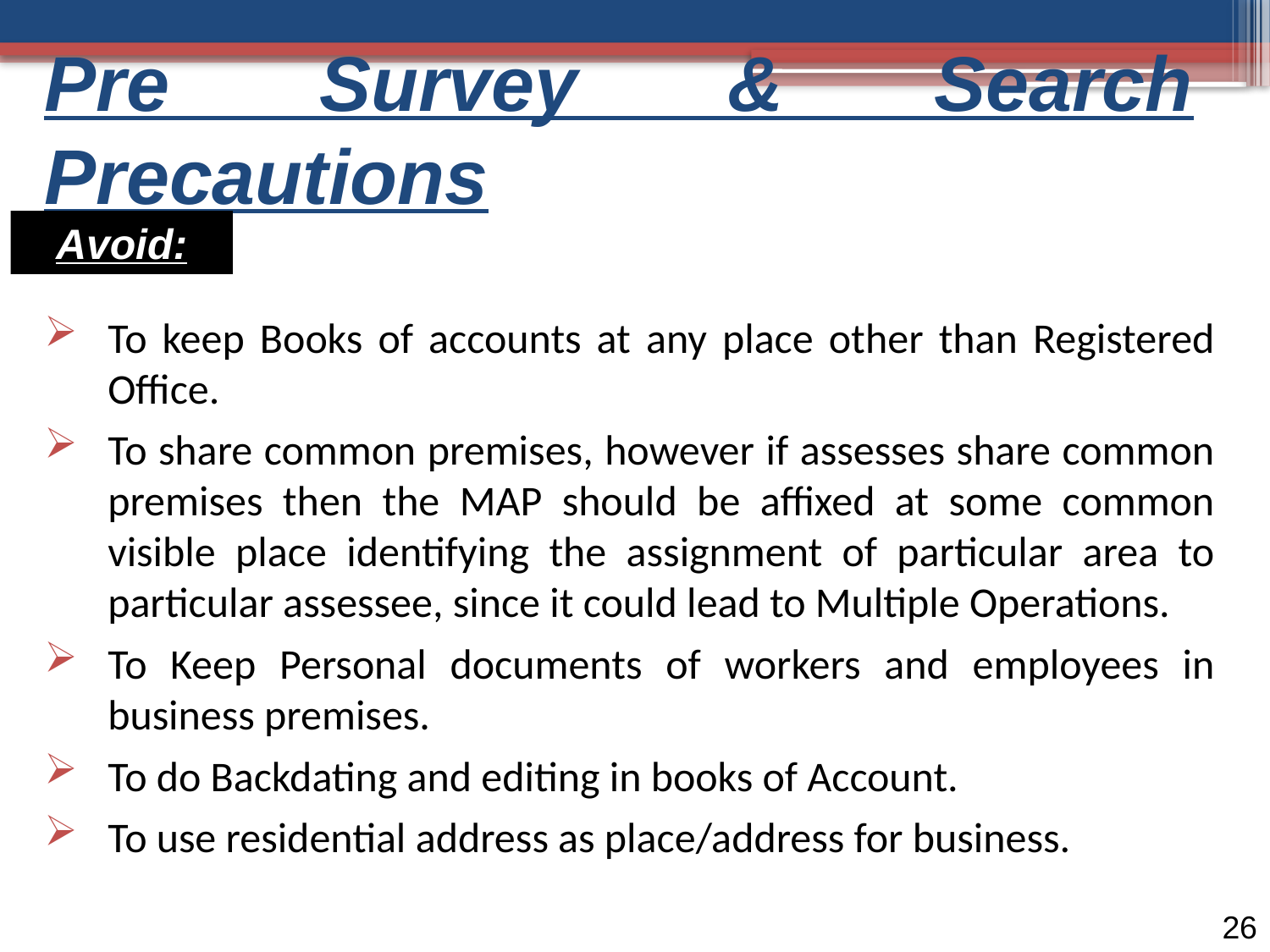

# Pre Survey & Search Precautions
Avoid:

To keep Books of accounts at any place other than Registered Office.
To share common premises, however if assesses share common premises then the MAP should be affixed at some common visible place identifying the assignment of particular area to particular assessee, since it could lead to Multiple Operations.
To Keep Personal documents of workers and employees in business premises.
To do Backdating and editing in books of Account.
To use residential address as place/address for business.
26